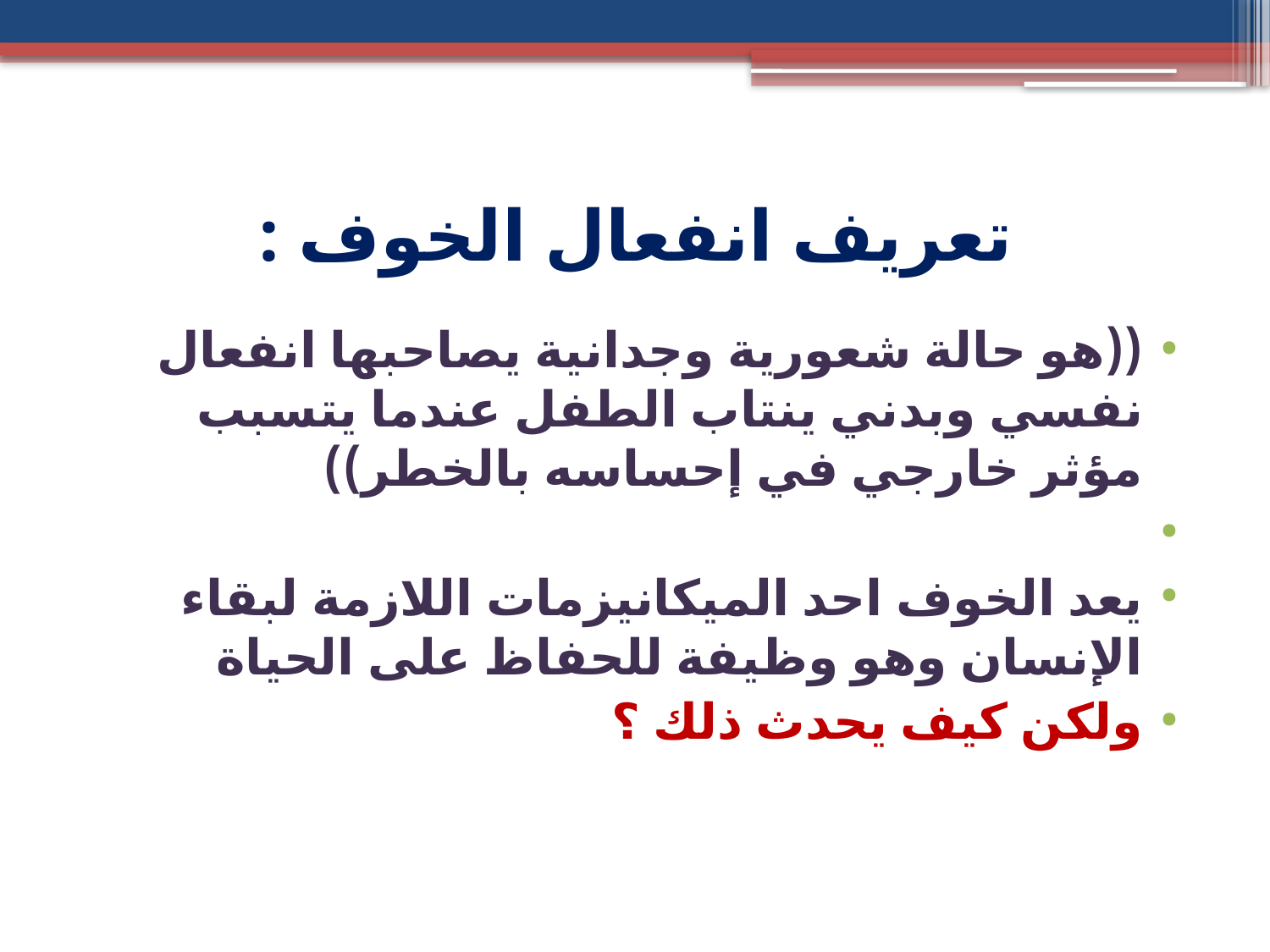

# تعريف انفعال الخوف :
((هو حالة شعورية وجدانية يصاحبها انفعال نفسي وبدني ينتاب الطفل عندما يتسبب مؤثر خارجي في إحساسه بالخطر))

يعد الخوف احد الميكانيزمات اللازمة لبقاء الإنسان وهو وظيفة للحفاظ على الحياة
ولكن كيف يحدث ذلك ؟